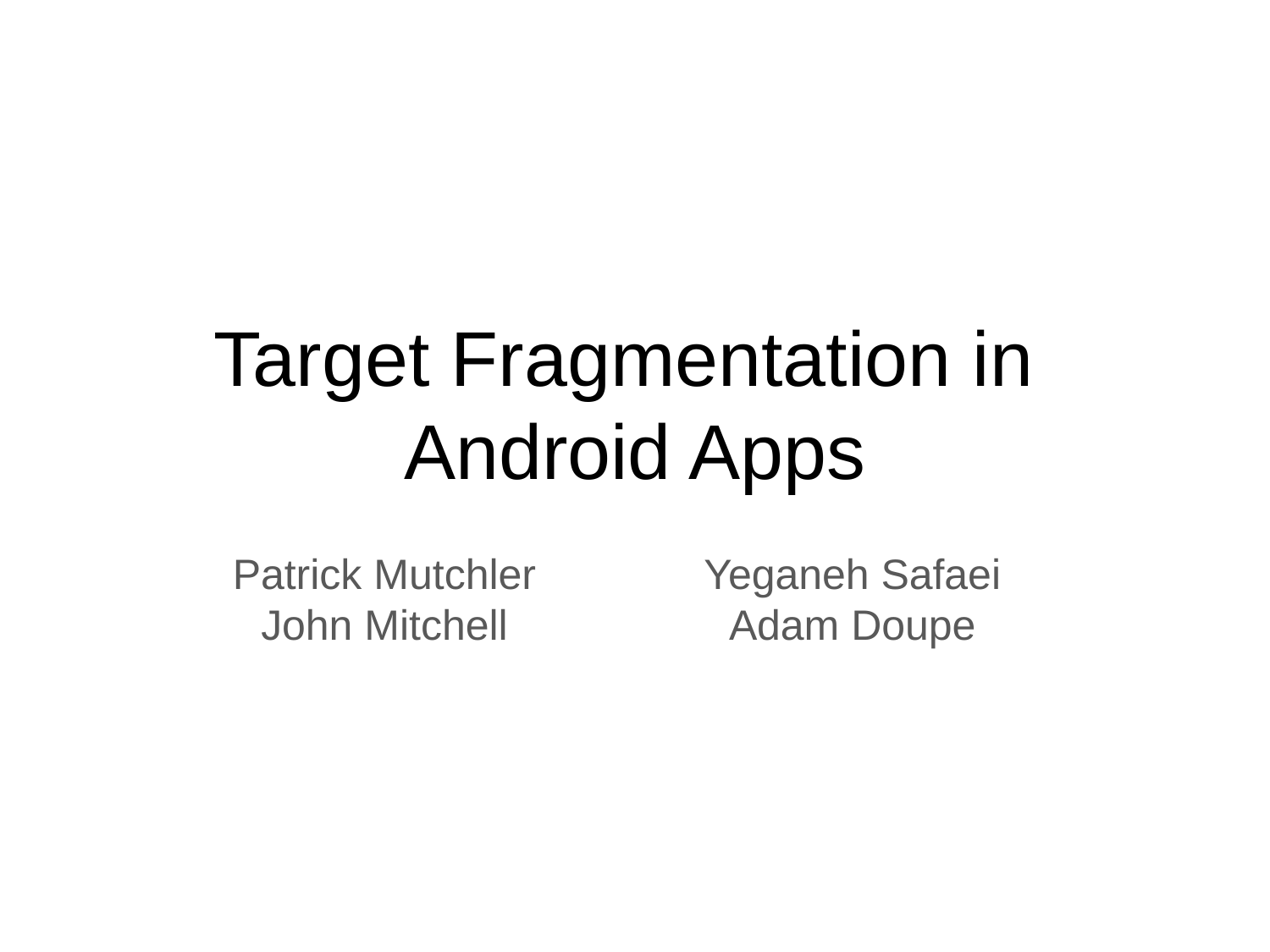

# Target Fragmentation in
Android Apps
Patrick Mutchler
John Mitchell
Yeganeh Safaei
Adam Doupe